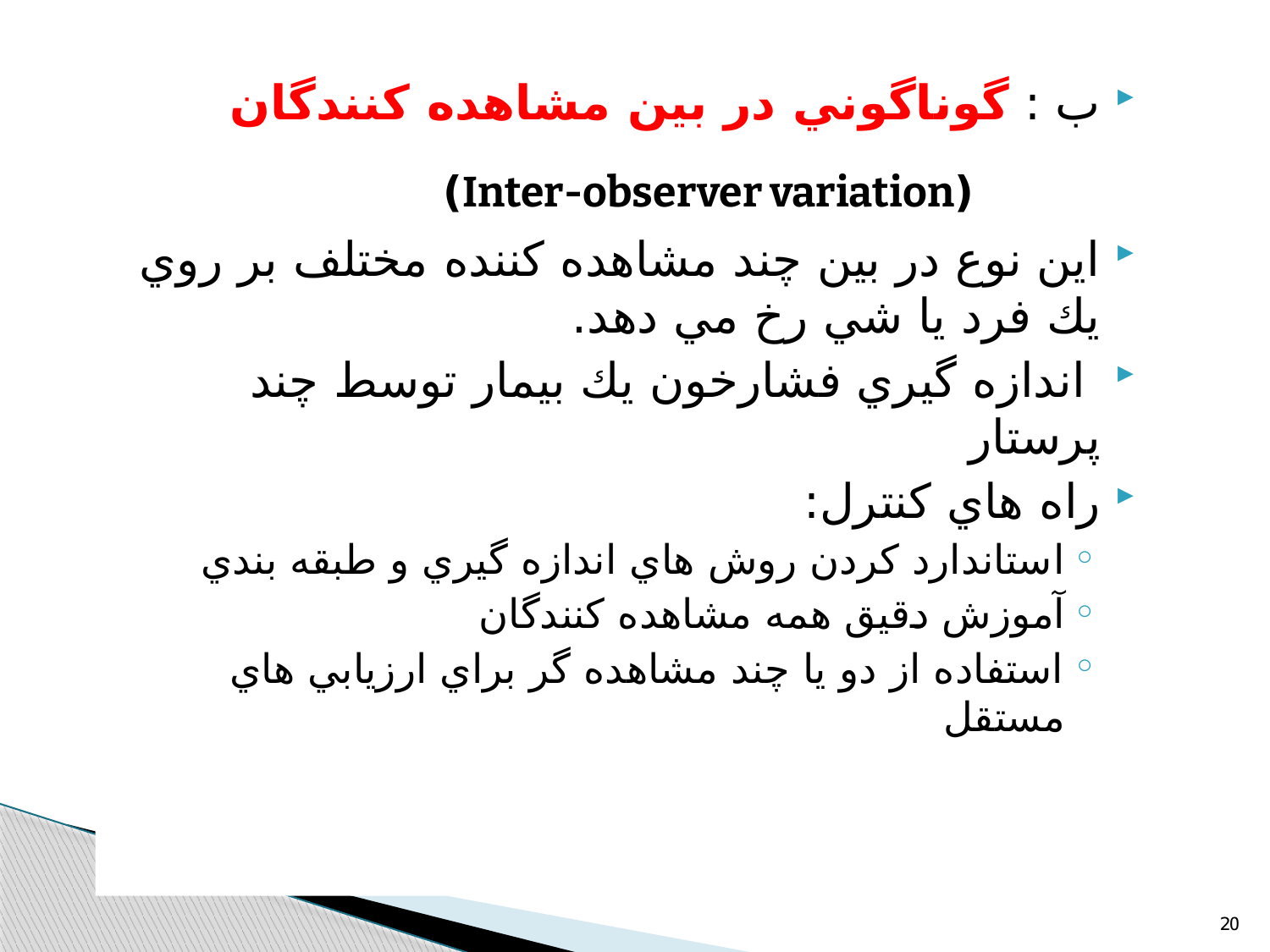

ب : گوناگوني در بين مشاهده كنندگان
       (Inter-observer variation)
اين نوع در بين چند مشاهده كننده مختلف بر روي يك فرد يا شي رخ مي دهد.
 اندازه گيري فشارخون يك بيمار توسط چند پرستار
راه هاي كنترل:
استاندارد كردن روش هاي اندازه گيري و طبقه بندي
آموزش دقيق همه مشاهده كنندگان
استفاده از دو يا چند مشاهده گر براي ارزيابي هاي مستقل
20